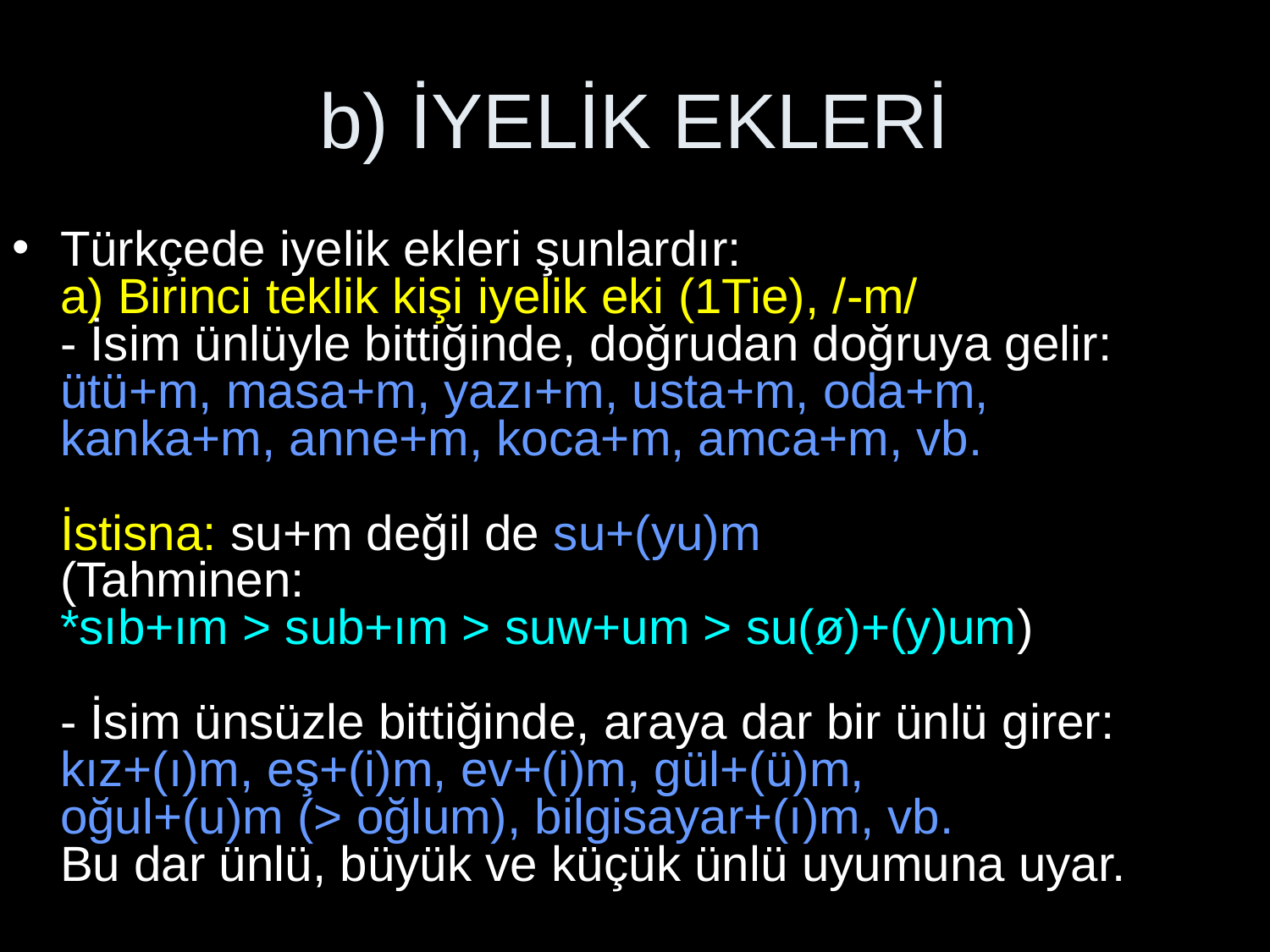

# b) İYELİK EKLERİ
Türkçede iyelik ekleri şunlardır:
a) Birinci teklik kişi iyelik eki (1Tie), /-m/
- İsim ünlüyle bittiğinde, doğrudan doğruya gelir:
ütü+m, masa+m, yazı+m, usta+m, oda+m,
kanka+m, anne+m, koca+m, amca+m, vb.
İstisna: su+m değil de su+(yu)m
(Tahminen:
*sıb+ım > sub+ım > suw+um > su(ø)+(y)um)
- İsim ünsüzle bittiğinde, araya dar bir ünlü girer:
kız+(ı)m, eş+(i)m, ev+(i)m, gül+(ü)m,
oğul+(u)m (> oğlum), bilgisayar+(ı)m, vb.
Bu dar ünlü, büyük ve küçük ünlü uyumuna uyar.